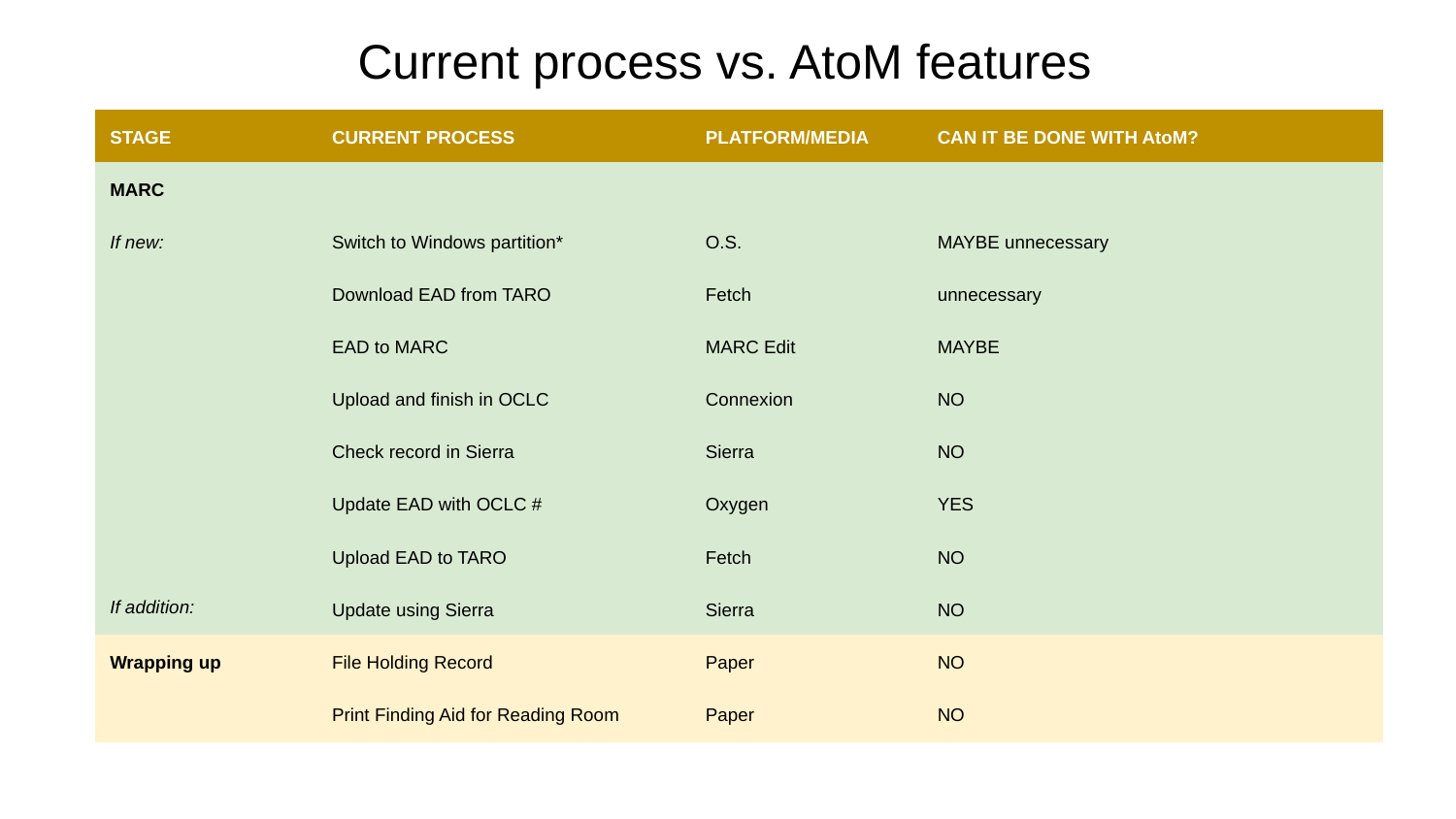

# Current process vs. AtoM features
| STAGE | CURRENT PROCESS | PLATFORM/MEDIA | CAN IT BE DONE WITH AtoM? |
| --- | --- | --- | --- |
| MARC |  |  |  |
| If new: | Switch to Windows partition\* | O.S. | MAYBE unnecessary |
|  | Download EAD from TARO | Fetch | unnecessary |
|  | EAD to MARC | MARC Edit | MAYBE |
|  | Upload and finish in OCLC | Connexion | NO |
|  | Check record in Sierra | Sierra | NO |
|  | Update EAD with OCLC # | Oxygen | YES |
|  | Upload EAD to TARO | Fetch | NO |
| If addition: | Update using Sierra | Sierra | NO |
| Wrapping up | File Holding Record | Paper | NO |
|  | Print Finding Aid for Reading Room | Paper | NO |